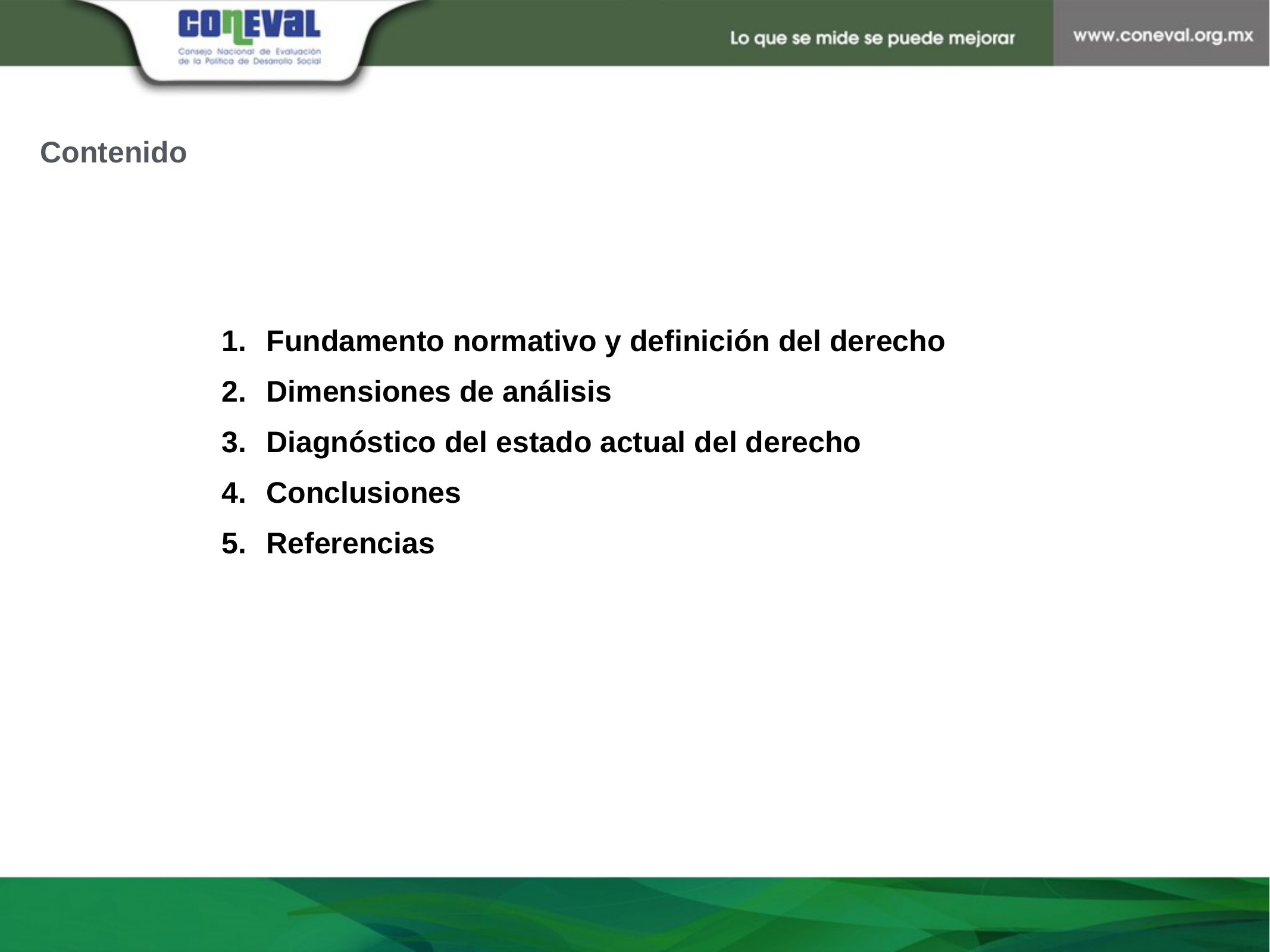

Contenido
Fundamento normativo y definición del derecho
Dimensiones de análisis
Diagnóstico del estado actual del derecho
Conclusiones
Referencias